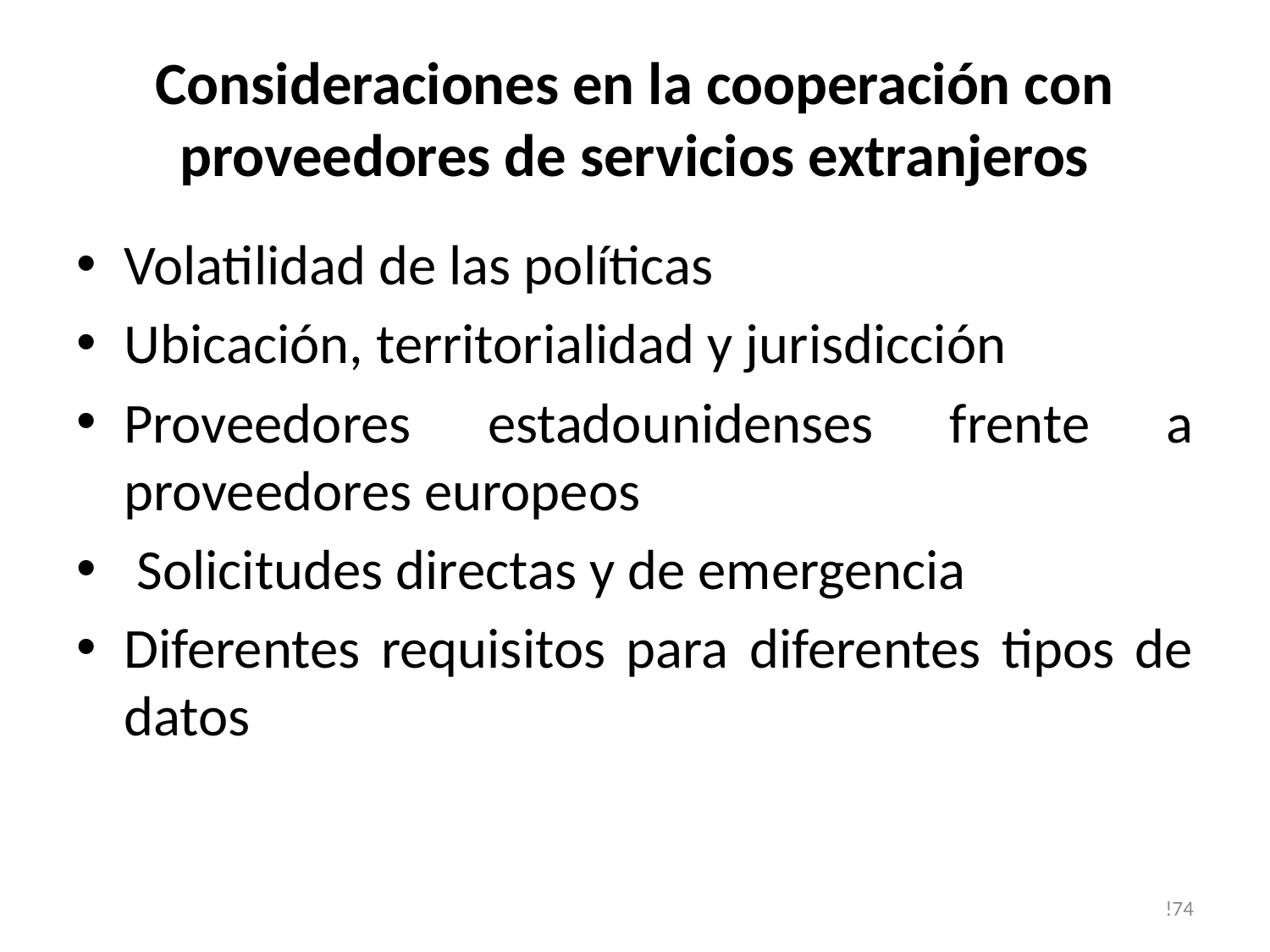

# Consideraciones en la cooperación con proveedores de servicios extranjeros
Volatilidad de las políticas
Ubicación, territorialidad y jurisdicción
Proveedores estadounidenses frente a proveedores europeos
 Solicitudes directas y de emergencia
Diferentes requisitos para diferentes tipos de datos
!74